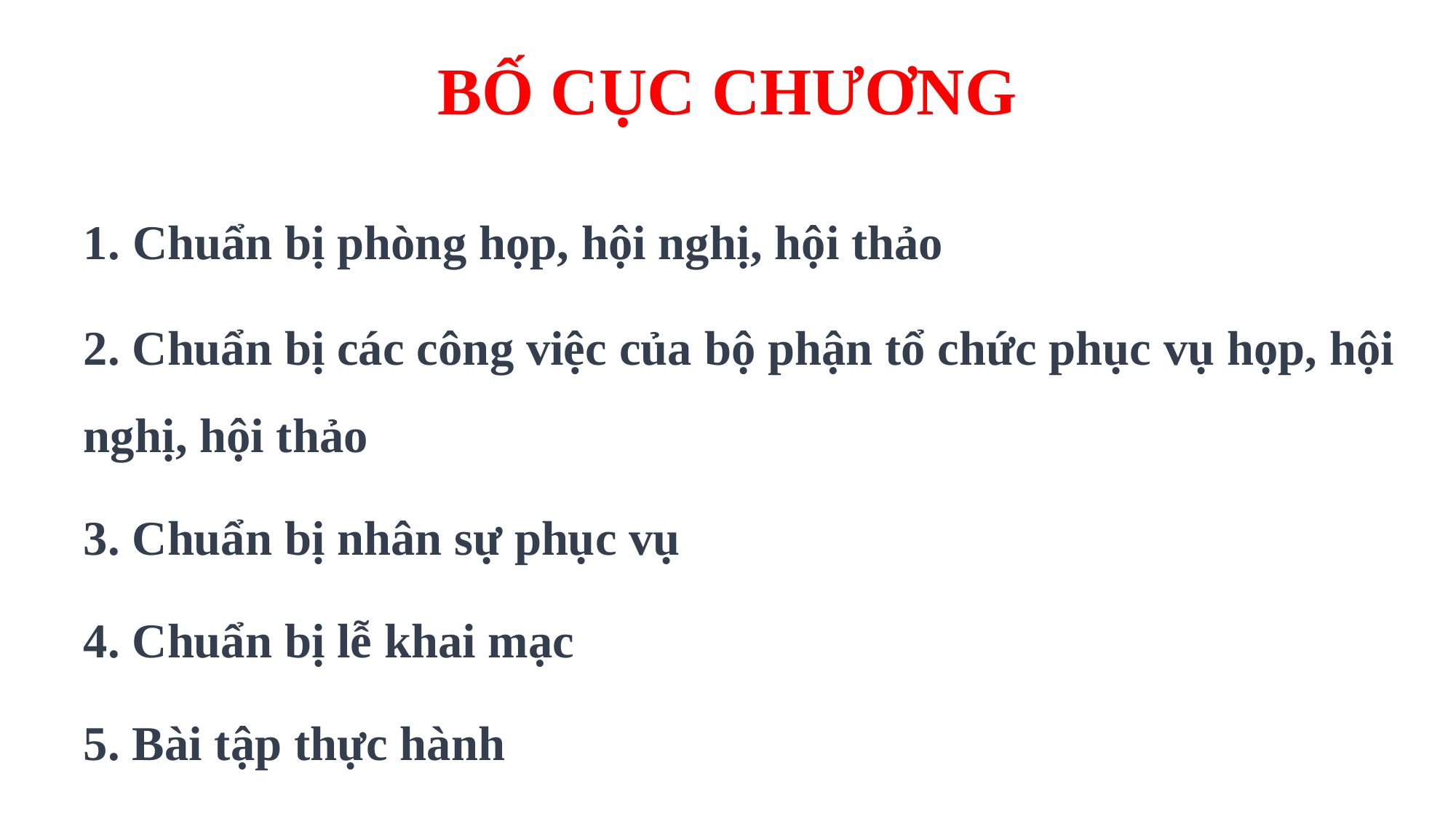

1. Chuẩn bị phòng họp, hội nghị, hội thảo
2. Chuẩn bị các công việc của bộ phận tổ chức phục vụ họp, hội nghị, hội thảo
3. Chuẩn bị nhân sự phục vụ
4. Chuẩn bị lễ khai mạc
5. Bài tập thực hành